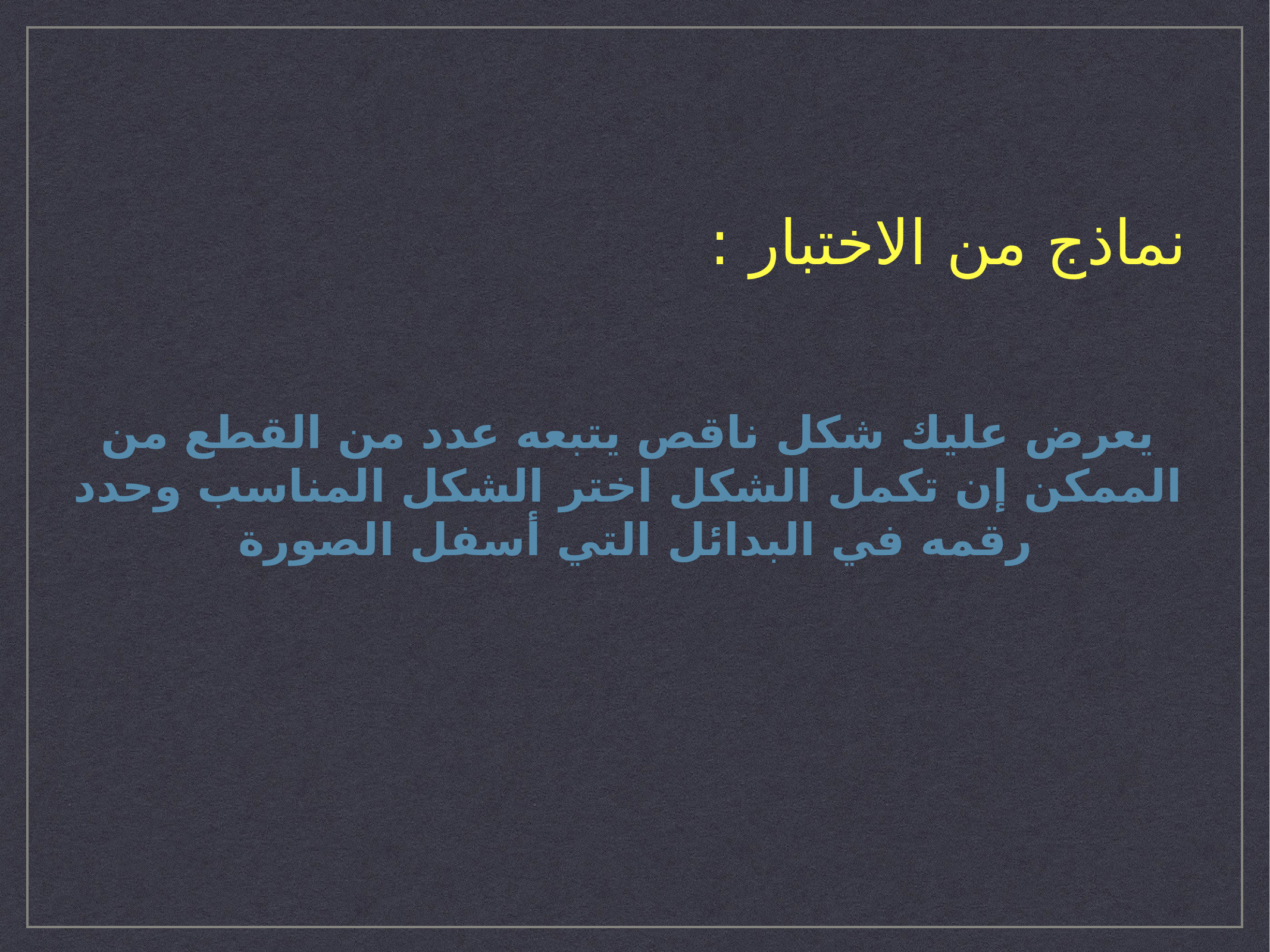

نماذج من الاختبار :

يعرض عليك شكل ناقص يتبعه عدد من القطع من الممكن إن تكمل الشكل اختر الشكل المناسب وحدد رقمه في البدائل التي أسفل الصورة